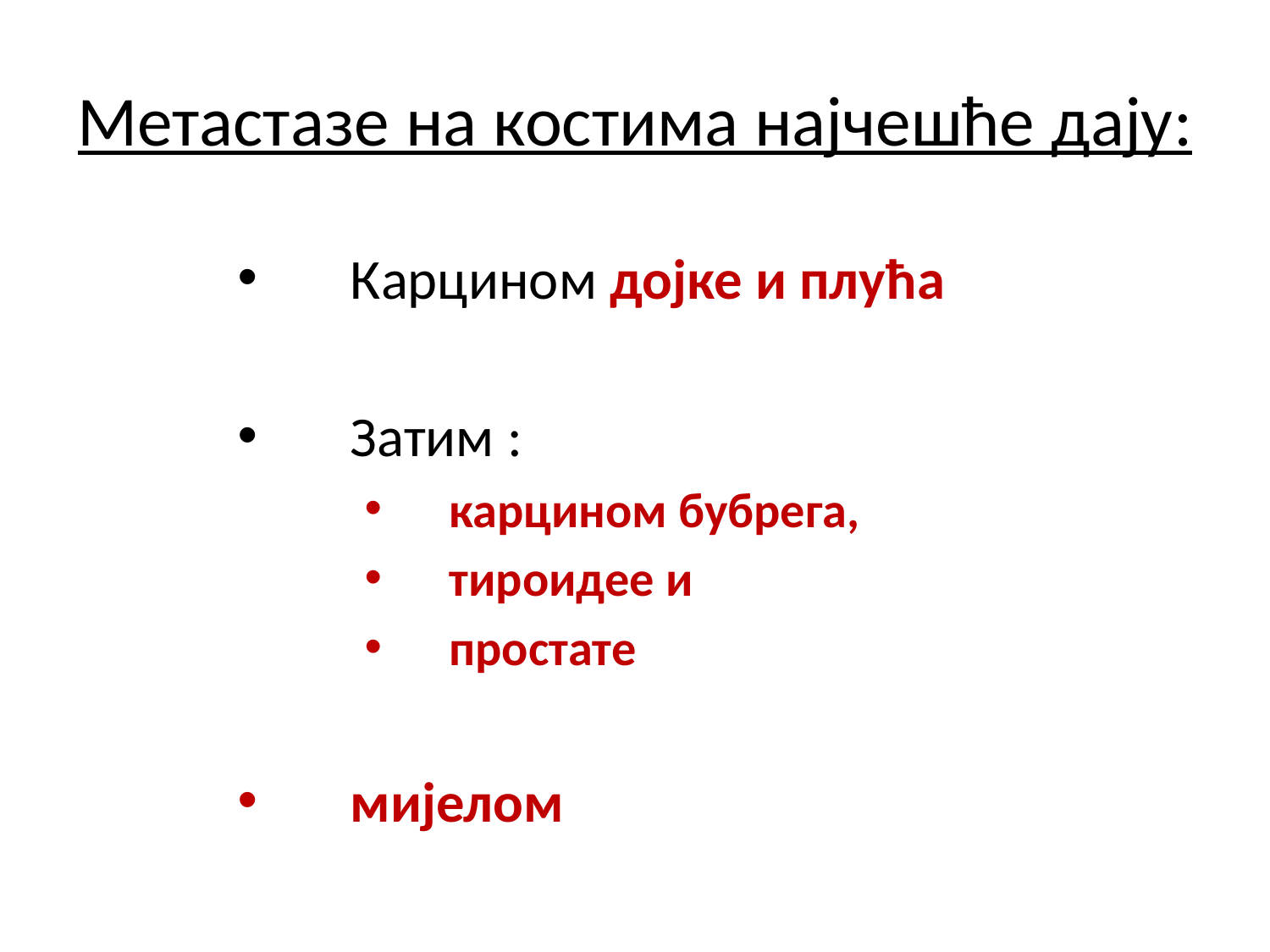

# Метастазе на костима најчешће дају:
Карцином дојке и плућа

Затим :
карцином бубрега,
тироидее и
простате

мијелом